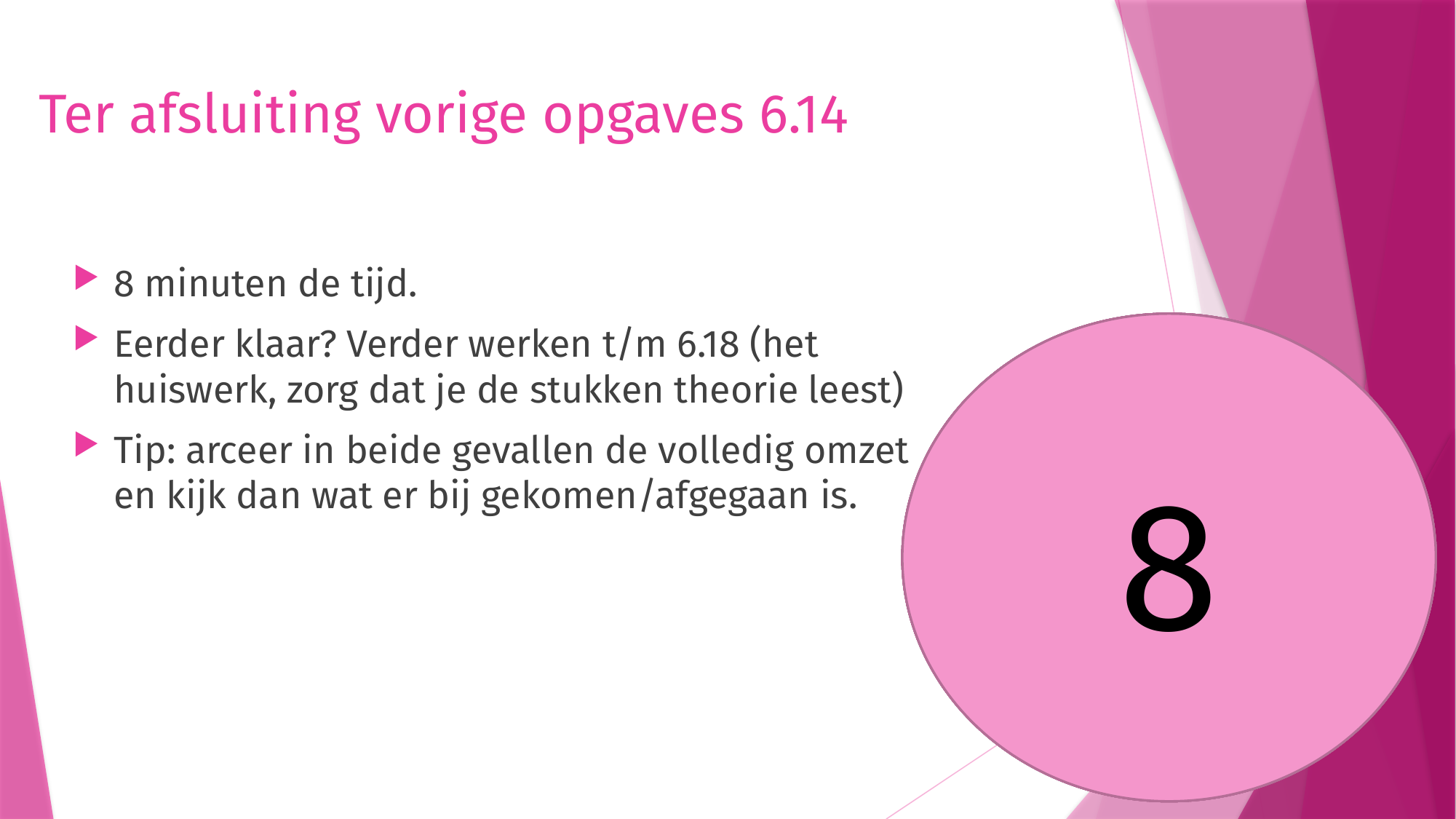

# Ter afsluiting vorige opgaves 6.14
8 minuten de tijd.
Eerder klaar? Verder werken t/m 6.18 (het huiswerk, zorg dat je de stukken theorie leest)
Tip: arceer in beide gevallen de volledig omzet en kijk dan wat er bij gekomen/afgegaan is.
8
5
6
7
4
3
1
2